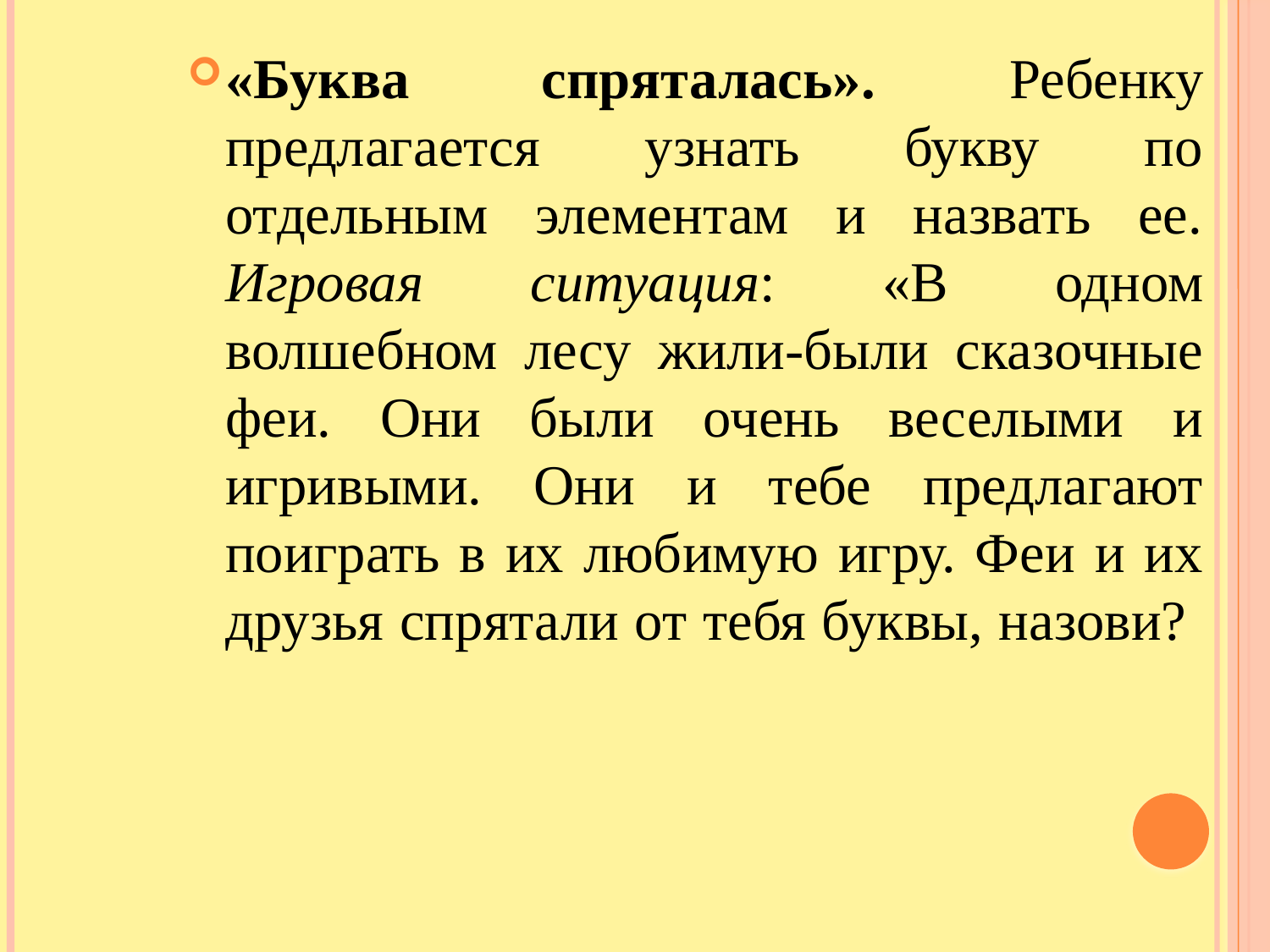

«Буква спряталась». Ребенку предлагается узнать букву по отдельным элементам и назвать ее. Игровая ситуация: «В одном волшебном лесу жили-были сказочные феи. Они были очень веселыми и игривыми. Они и тебе предлагают поиграть в их любимую игру. Феи и их друзья спрятали от тебя буквы, назови?